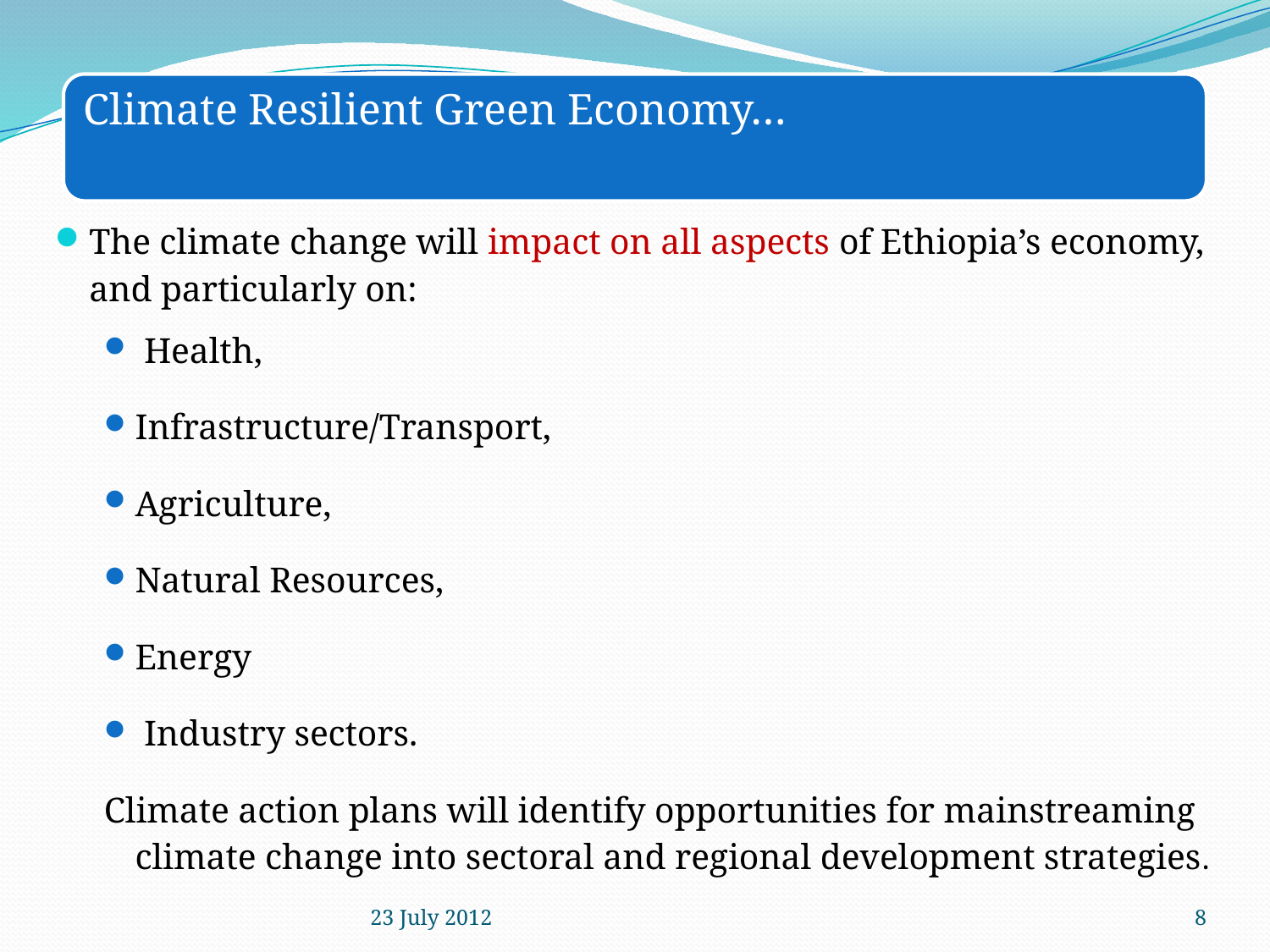

Climate Resilient Green Economy…
The climate change will impact on all aspects of Ethiopia’s economy, and particularly on:
 Health,
Infrastructure/Transport,
Agriculture,
Natural Resources,
Energy
 Industry sectors.
Climate action plans will identify opportunities for mainstreaming climate change into sectoral and regional development strategies.
23 July 2012
8